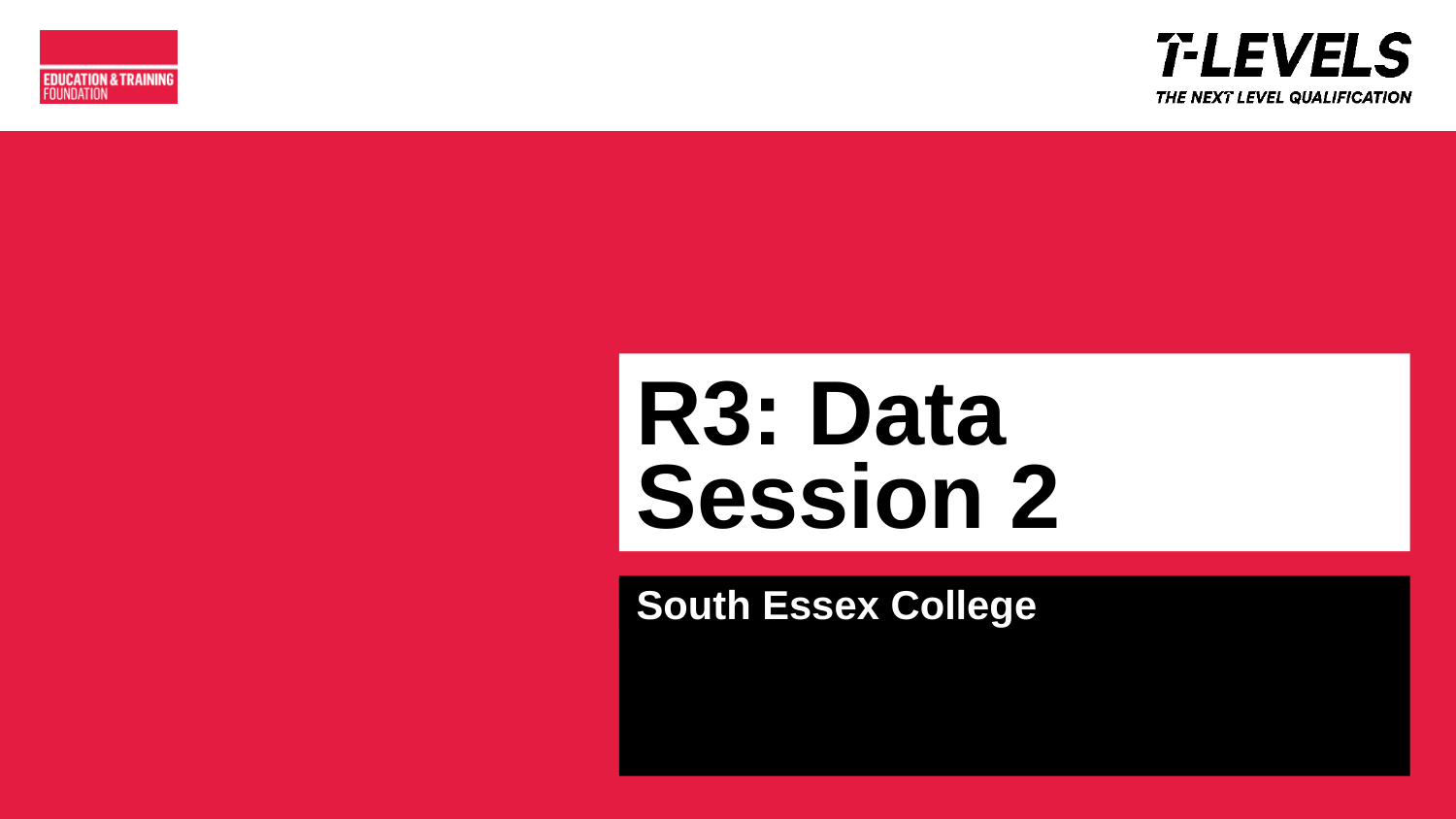

# R3: Data Session 2
South Essex College